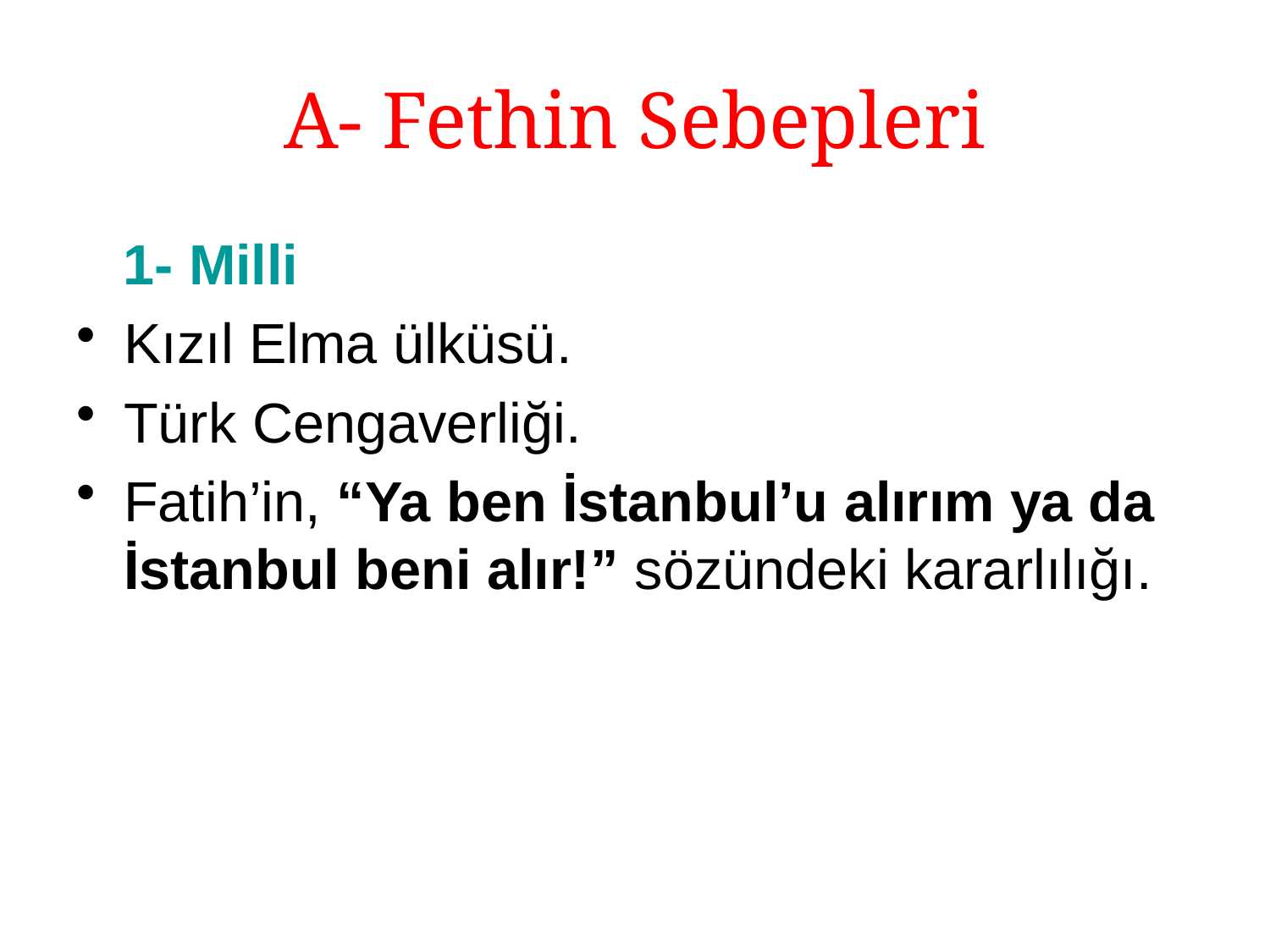

# A- Fethin Sebepleri
   1- Milli
Kızıl Elma ülküsü.
Türk Cengaverliği.
Fatih’in, “Ya ben İstanbul’u alırım ya da İstanbul beni alır!” sözündeki kararlılığı.